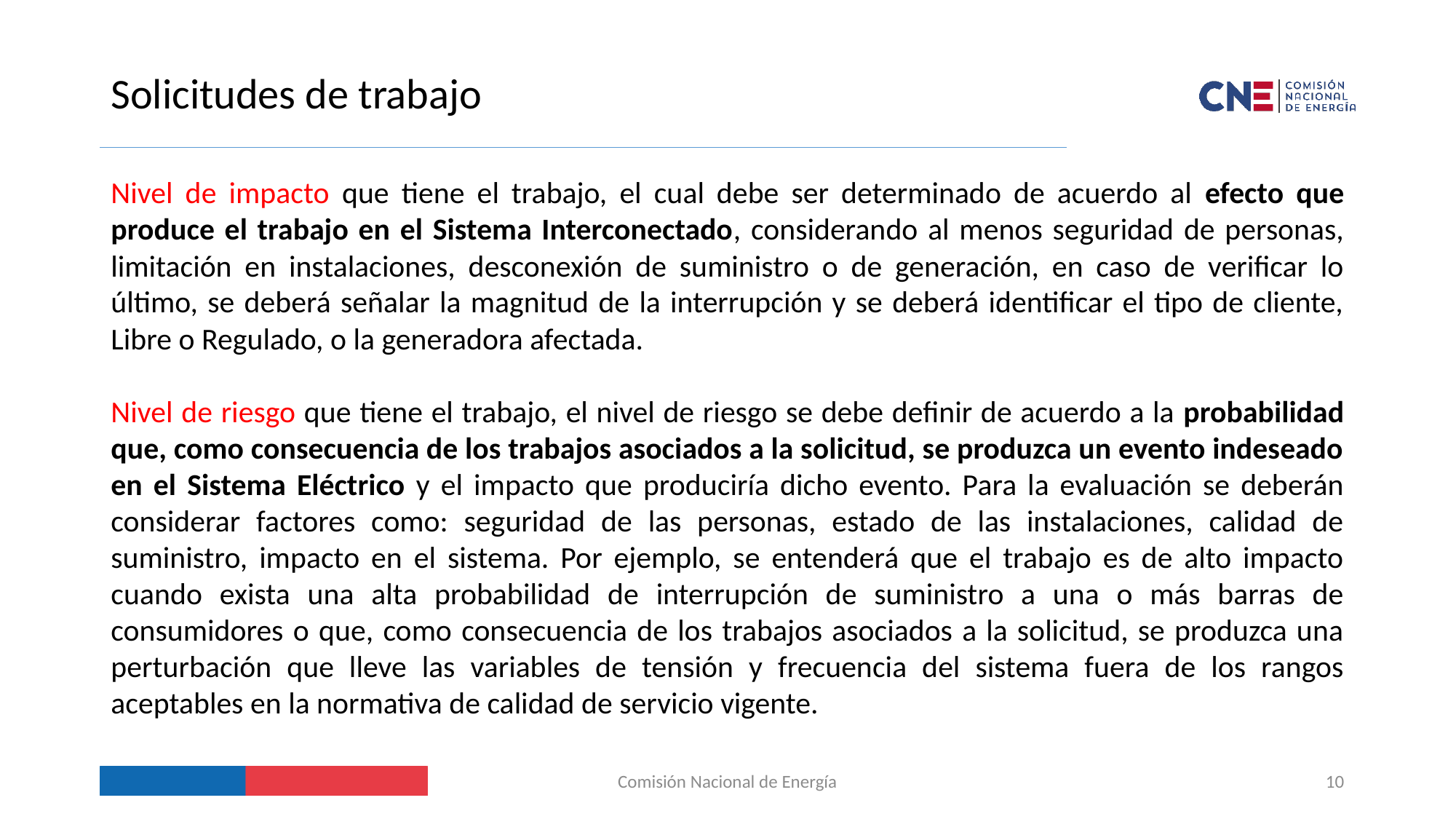

# Solicitudes de trabajo
Nivel de impacto que tiene el trabajo, el cual debe ser determinado de acuerdo al efecto que produce el trabajo en el Sistema Interconectado, considerando al menos seguridad de personas, limitación en instalaciones, desconexión de suministro o de generación, en caso de verificar lo último, se deberá señalar la magnitud de la interrupción y se deberá identificar el tipo de cliente, Libre o Regulado, o la generadora afectada.

Nivel de riesgo que tiene el trabajo, el nivel de riesgo se debe definir de acuerdo a la probabilidad que, como consecuencia de los trabajos asociados a la solicitud, se produzca un evento indeseado en el Sistema Eléctrico y el impacto que produciría dicho evento. Para la evaluación se deberán considerar factores como: seguridad de las personas, estado de las instalaciones, calidad de suministro, impacto en el sistema. Por ejemplo, se entenderá que el trabajo es de alto impacto cuando exista una alta probabilidad de interrupción de suministro a una o más barras de consumidores o que, como consecuencia de los trabajos asociados a la solicitud, se produzca una perturbación que lleve las variables de tensión y frecuencia del sistema fuera de los rangos aceptables en la normativa de calidad de servicio vigente.

Comisión Nacional de Energía
10